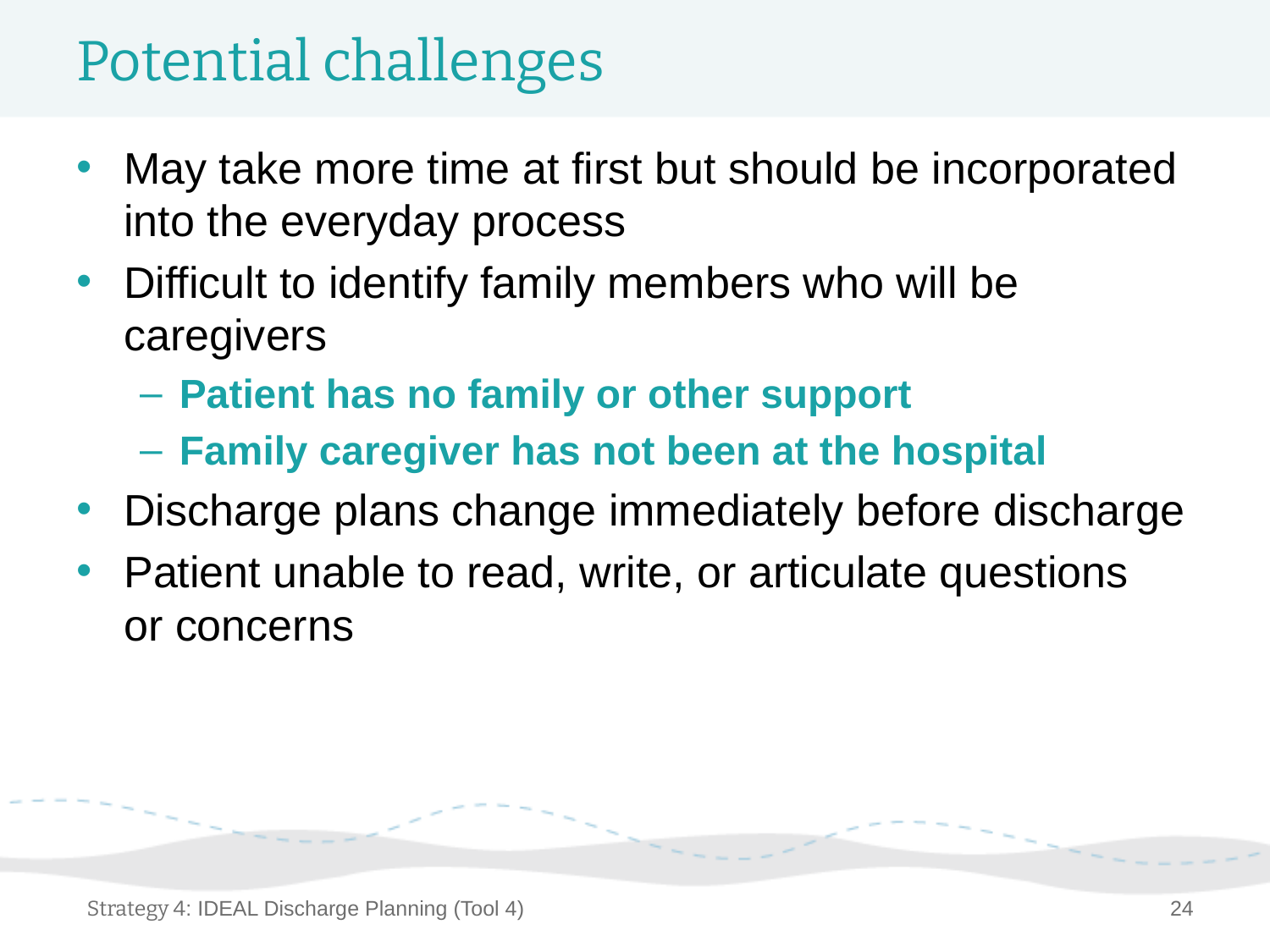

# Potential challenges
May take more time at first but should be incorporated into the everyday process
Difficult to identify family members who will be caregivers
Patient has no family or other support
Family caregiver has not been at the hospital
Discharge plans change immediately before discharge
Patient unable to read, write, or articulate questions
or concerns
Strategy 4: IDEAL Discharge Planning (Tool 4)
24